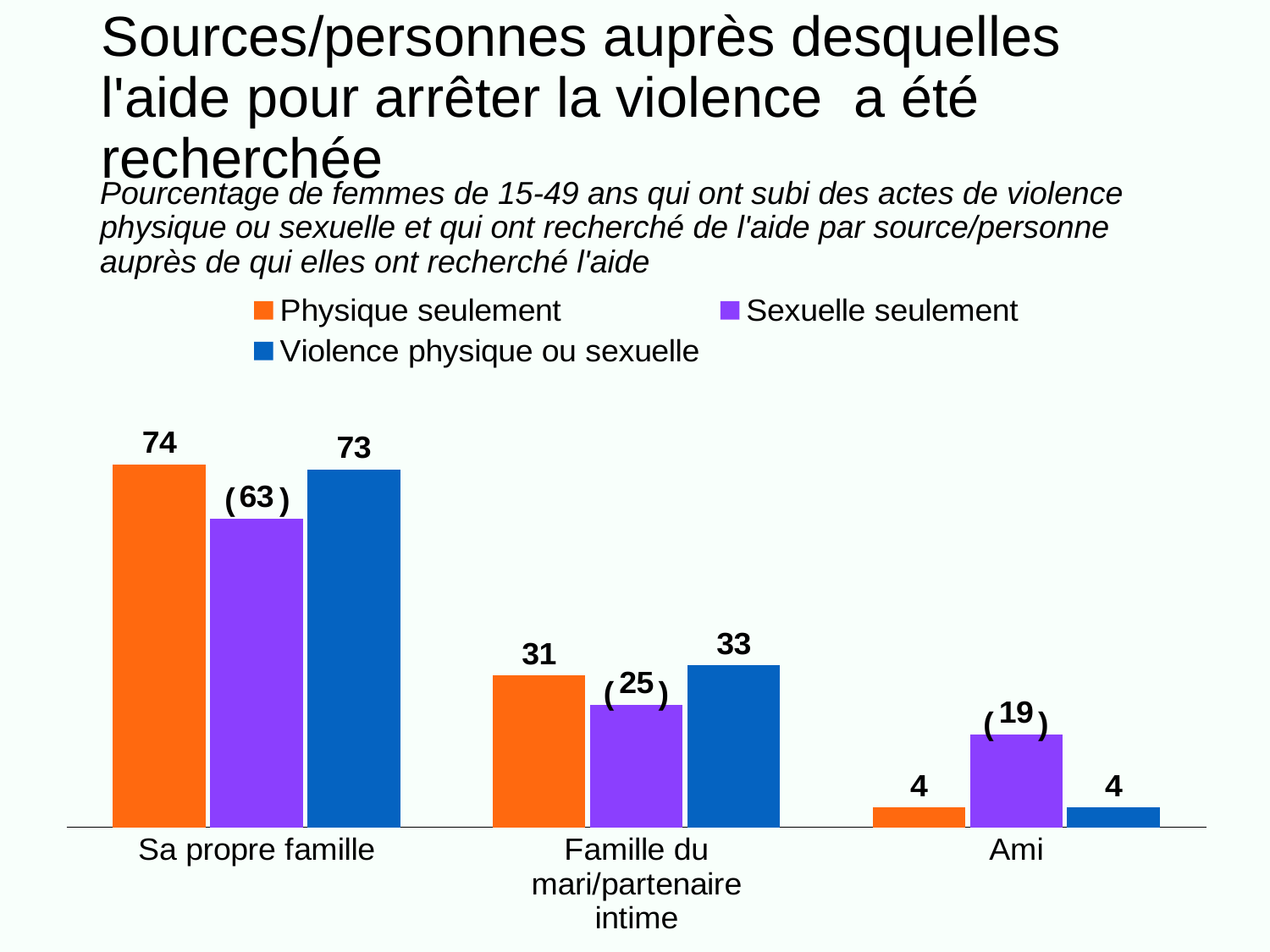

# Sources/personnes auprès desquelles l'aide pour arrêter la violence  a été recherchée
Pourcentage de femmes de 15-49 ans qui ont subi des actes de violence physique ou sexuelle et qui ont recherché de l'aide par source/personne auprès de qui elles ont recherché l'aide

### Chart

| Category | Physique seulement | Sexuelle seulement | Violence physique ou sexuelle |
|---|---|---|---|
| Sa propre famille | 74.0 | 63.0 | 73.0 |
| Famille du mari/partenaire intime | 31.0 | 25.0 | 33.0 |
| Ami | 4.0 | 19.0 | 4.0 |
(     )
(     )
(     )